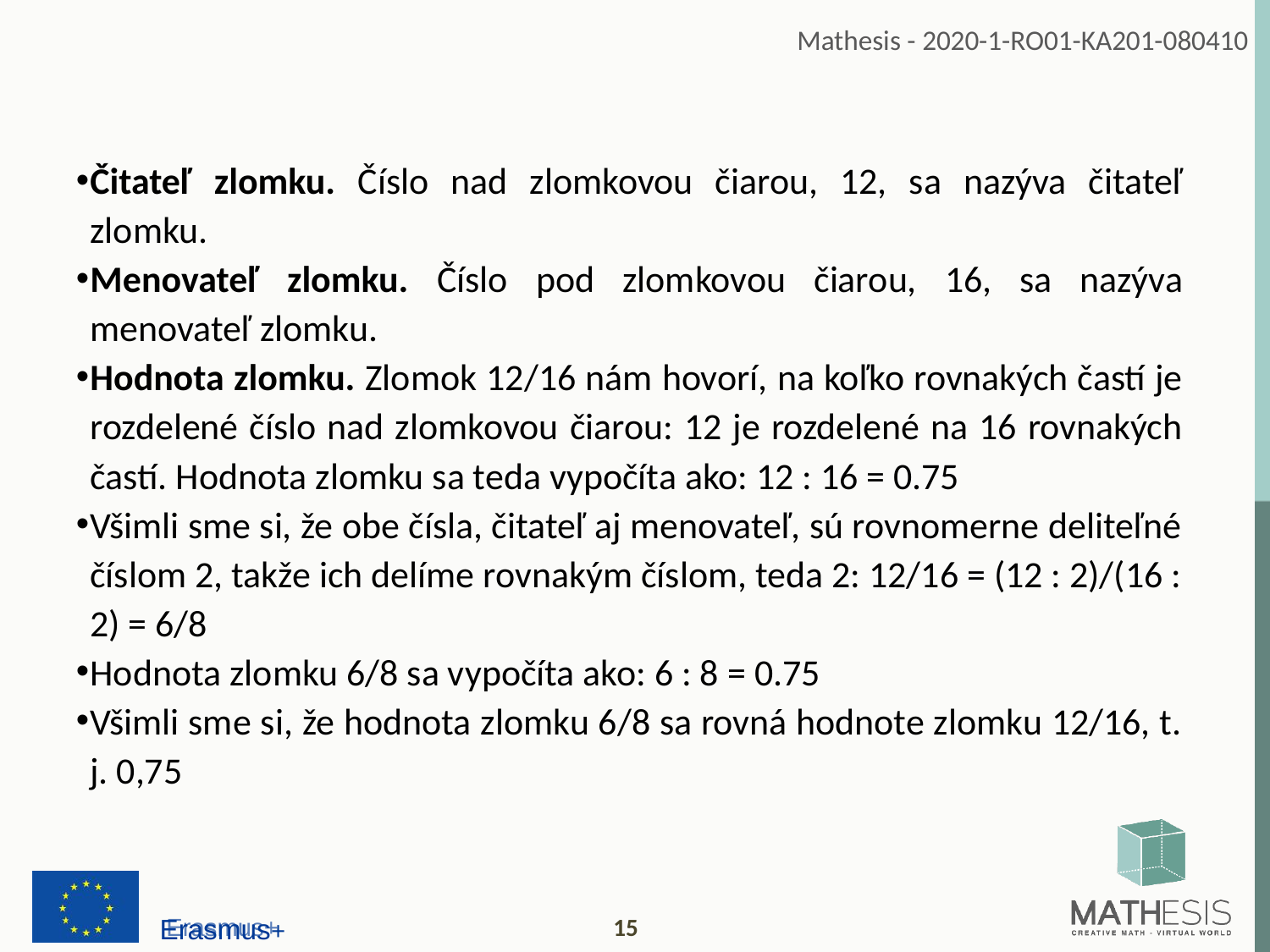

Čitateľ zlomku. Číslo nad zlomkovou čiarou, 12, sa nazýva čitateľ zlomku.
Menovateľ zlomku. Číslo pod zlomkovou čiarou, 16, sa nazýva menovateľ zlomku.
Hodnota zlomku. Zlomok 12/16 nám hovorí, na koľko rovnakých častí je rozdelené číslo nad zlomkovou čiarou: 12 je rozdelené na 16 rovnakých častí. Hodnota zlomku sa teda vypočíta ako: 12 : 16 = 0.75
Všimli sme si, že obe čísla, čitateľ aj menovateľ, sú rovnomerne deliteľné číslom 2, takže ich delíme rovnakým číslom, teda 2: 12/16 = (12 : 2)/(16 : 2) = 6/8
Hodnota zlomku 6/8 sa vypočíta ako: 6 : 8 = 0.75
Všimli sme si, že hodnota zlomku 6/8 sa rovná hodnote zlomku 12/16, t. j. 0,75